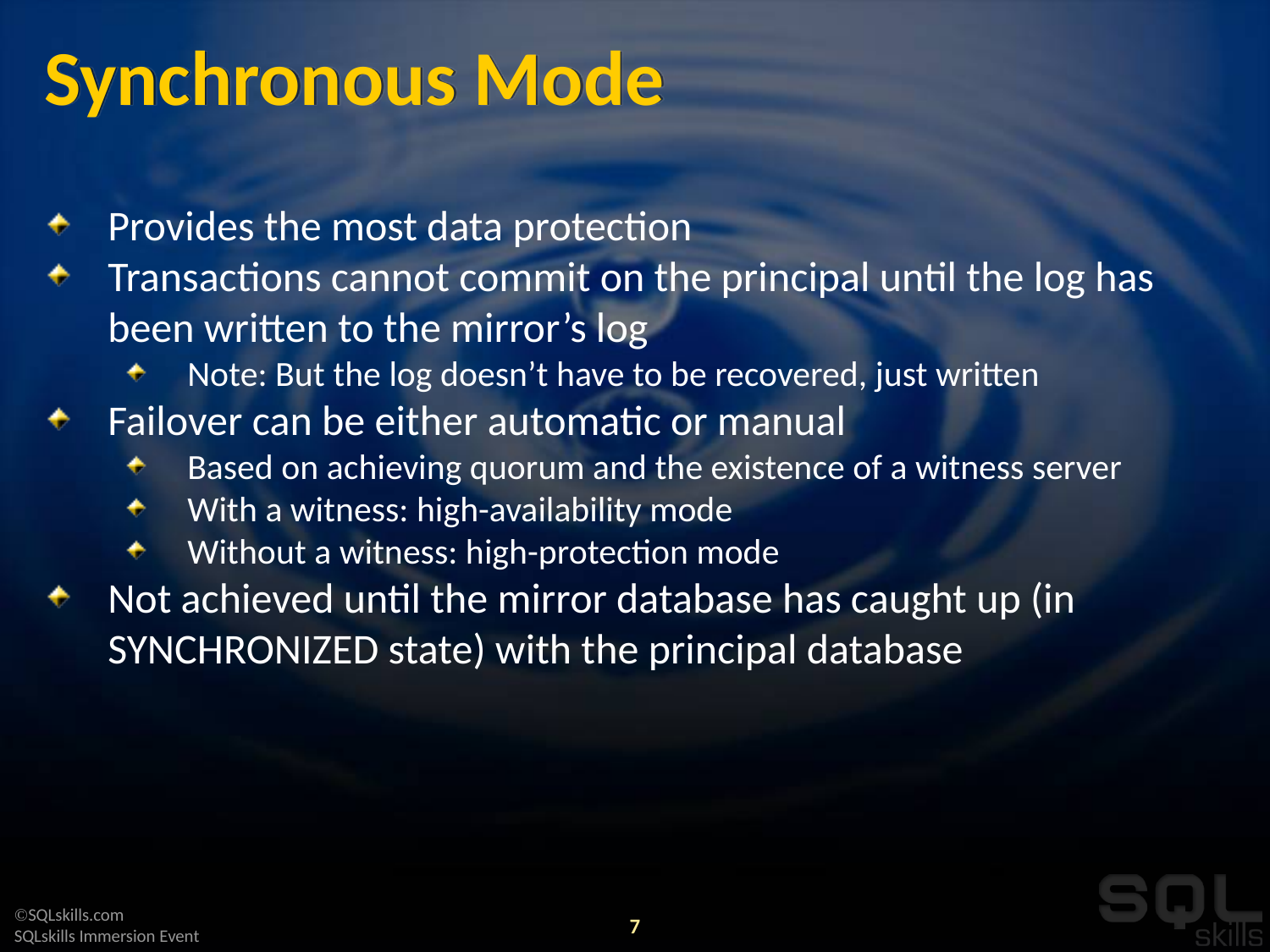

# Synchronous Mode
Provides the most data protection
Transactions cannot commit on the principal until the log has been written to the mirror’s log
Note: But the log doesn’t have to be recovered, just written
Failover can be either automatic or manual
Based on achieving quorum and the existence of a witness server
With a witness: high-availability mode
Without a witness: high-protection mode
Not achieved until the mirror database has caught up (in SYNCHRONIZED state) with the principal database
7